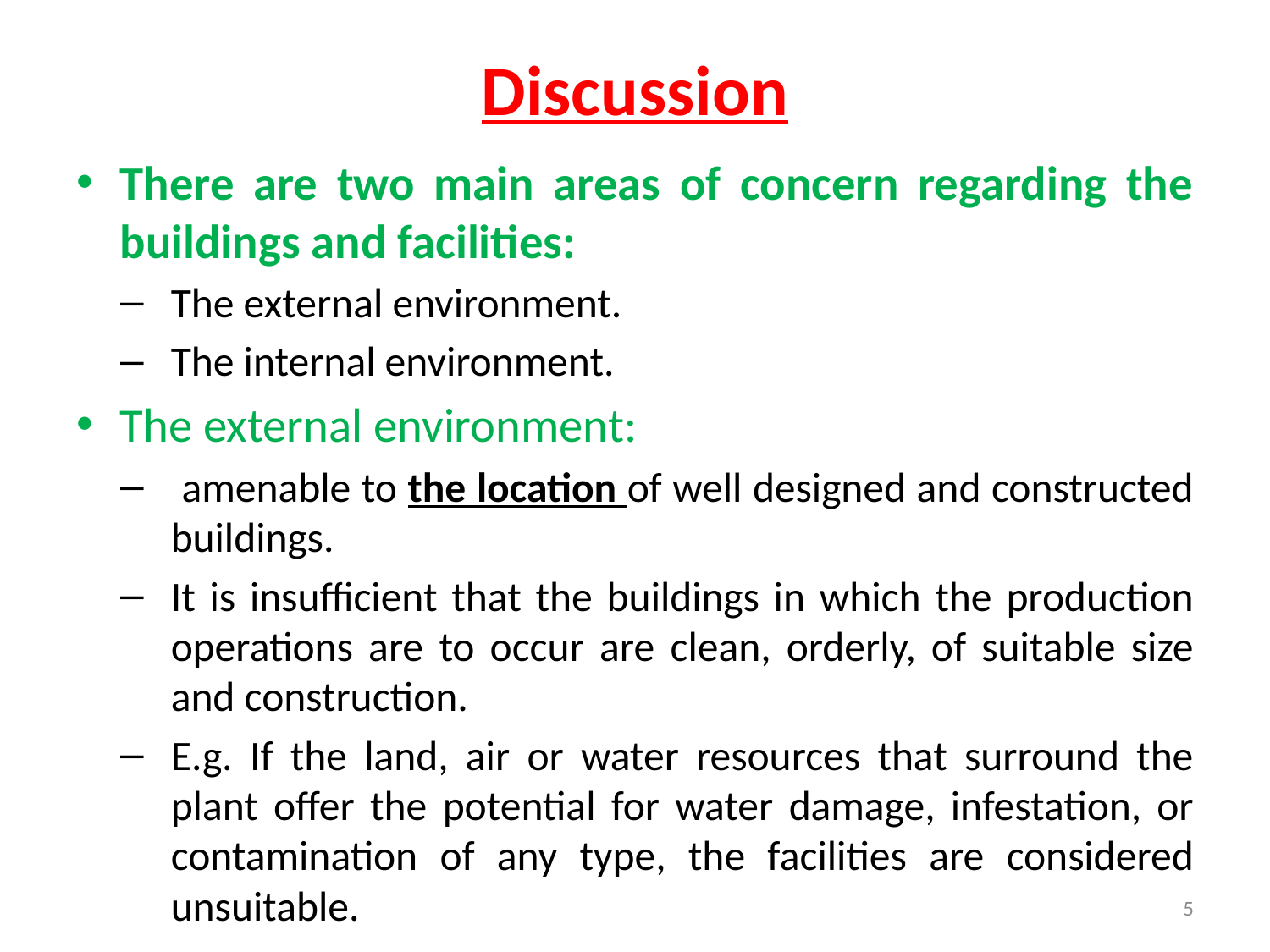

# Discussion
There are two main areas of concern regarding the buildings and facilities:
The external environment.
The internal environment.
The external environment:
 amenable to the location of well designed and constructed buildings.
It is insufficient that the buildings in which the production operations are to occur are clean, orderly, of suitable size and construction.
E.g. If the land, air or water resources that surround the plant offer the potential for water damage, infestation, or contamination of any type, the facilities are considered unsuitable.

5